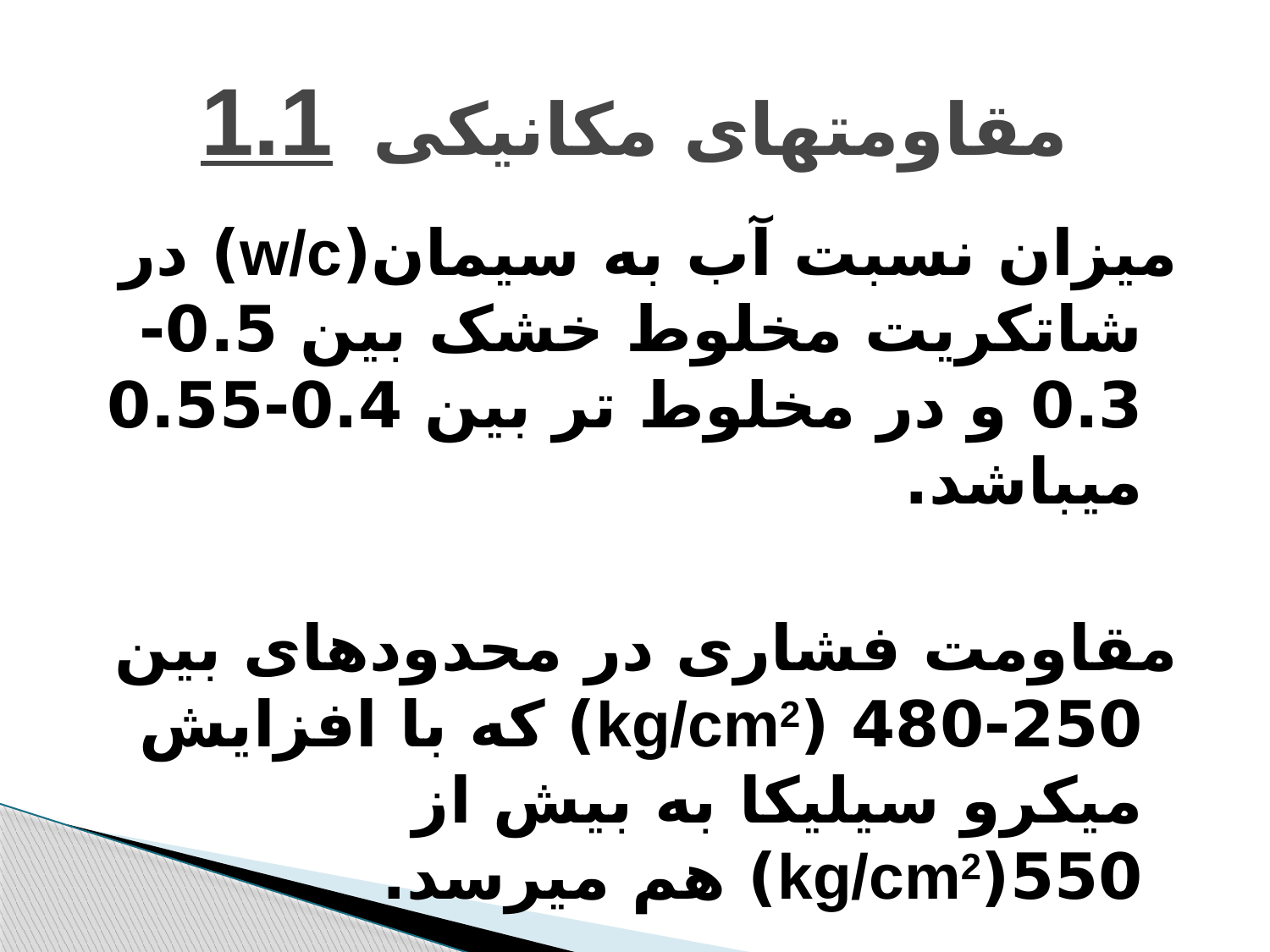

# 1.1  مقاومتهای مکانیکی
میزان نسبت آب به سیمان(w/c) در شاتکریت مخلوط خشک بین 0.5-0.3 و در مخلوط تر بین 0.4-0.55 میباشد.

مقاومت فشاری در محدودهای بین 250-480 (kg/cm2) که با افزایش میکرو سیلیکا به بیش از 550(kg/cm2) هم میرسد.